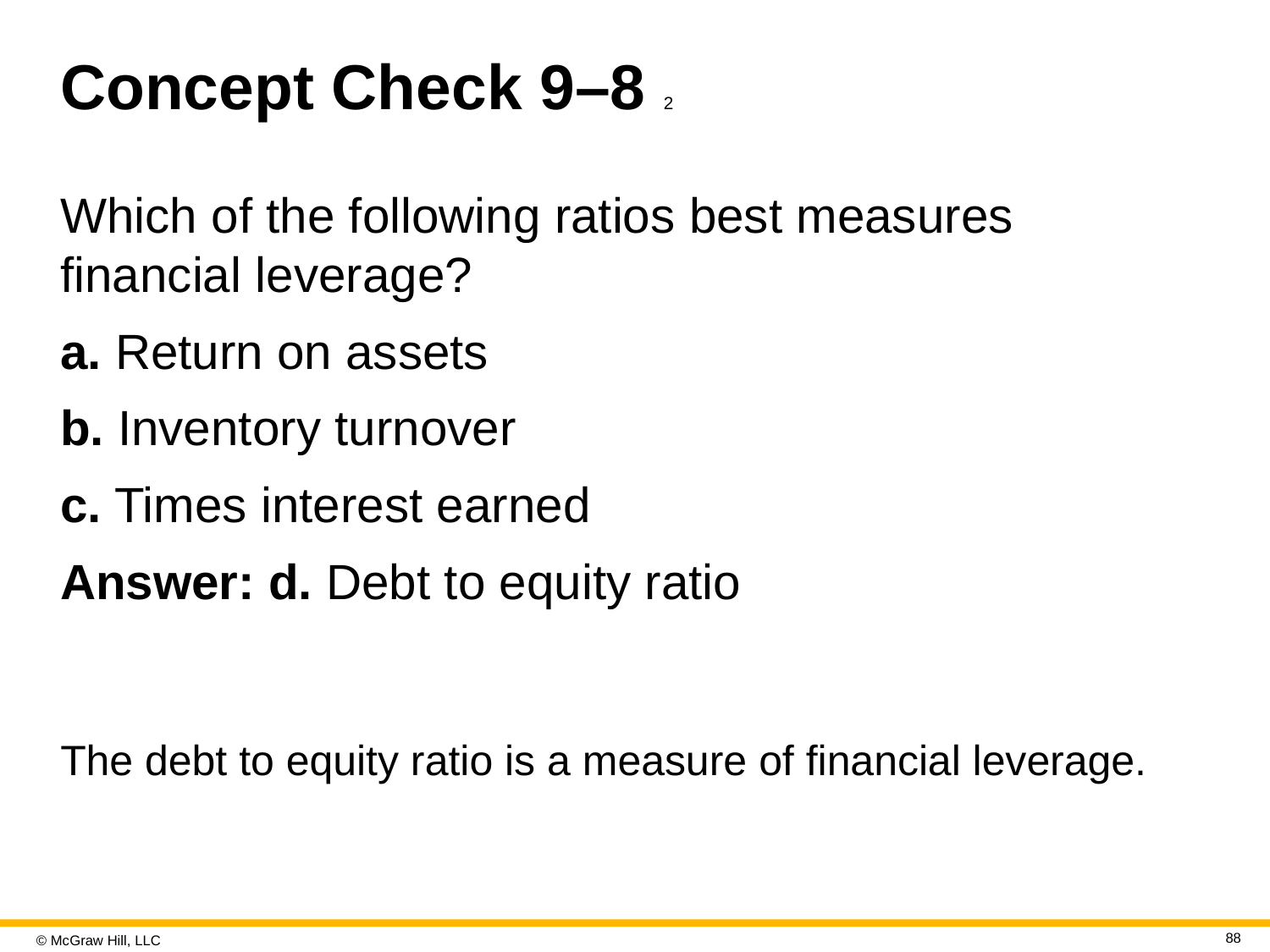

# Concept Check 9–8 2
Which of the following ratios best measures financial leverage?
a. Return on assets
b. Inventory turnover
c. Times interest earned
Answer: d. Debt to equity ratio
The debt to equity ratio is a measure of financial leverage.
88